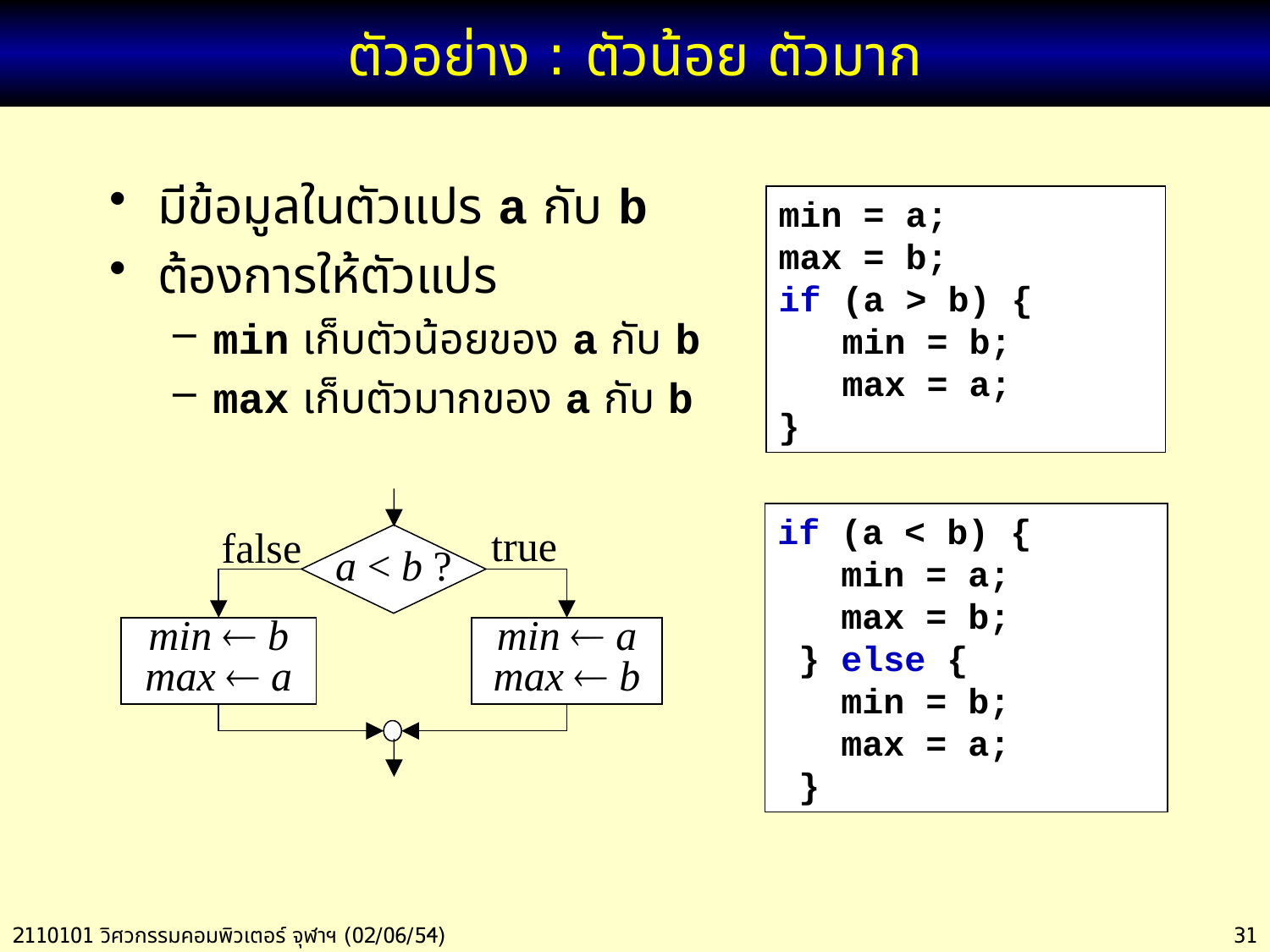

# ตัวอย่าง : ตัวน้อย ตัวมาก
มีข้อมูลในตัวแปร a กับ b
ต้องการให้ตัวแปร
min เก็บตัวน้อยของ a กับ b
max เก็บตัวมากของ a กับ b
min = a;
max = b;
if (a > b) {
   min = b;
   max = a;
}

if (a < b) {
   min = a;
   max = b;
 } else {
   min = b;
   max = a;
 }
a < b ?
true
false
min ← b
max ← a
min ← a
max ← b